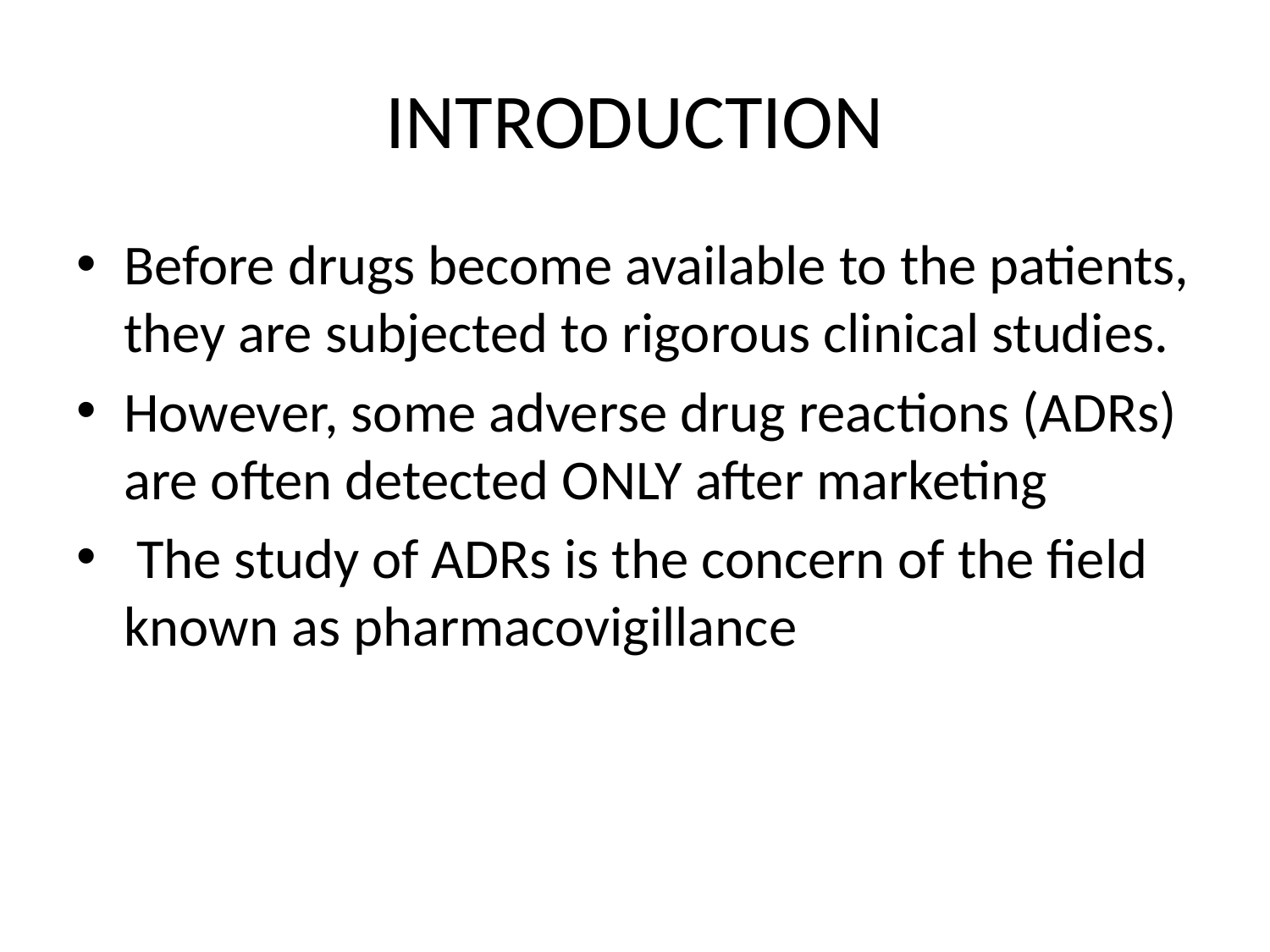

# INTRODUCTION
Before drugs become available to the patients, they are subjected to rigorous clinical studies.
However, some adverse drug reactions (ADRs) are often detected ONLY after marketing
 The study of ADRs is the concern of the field known as pharmacovigillance